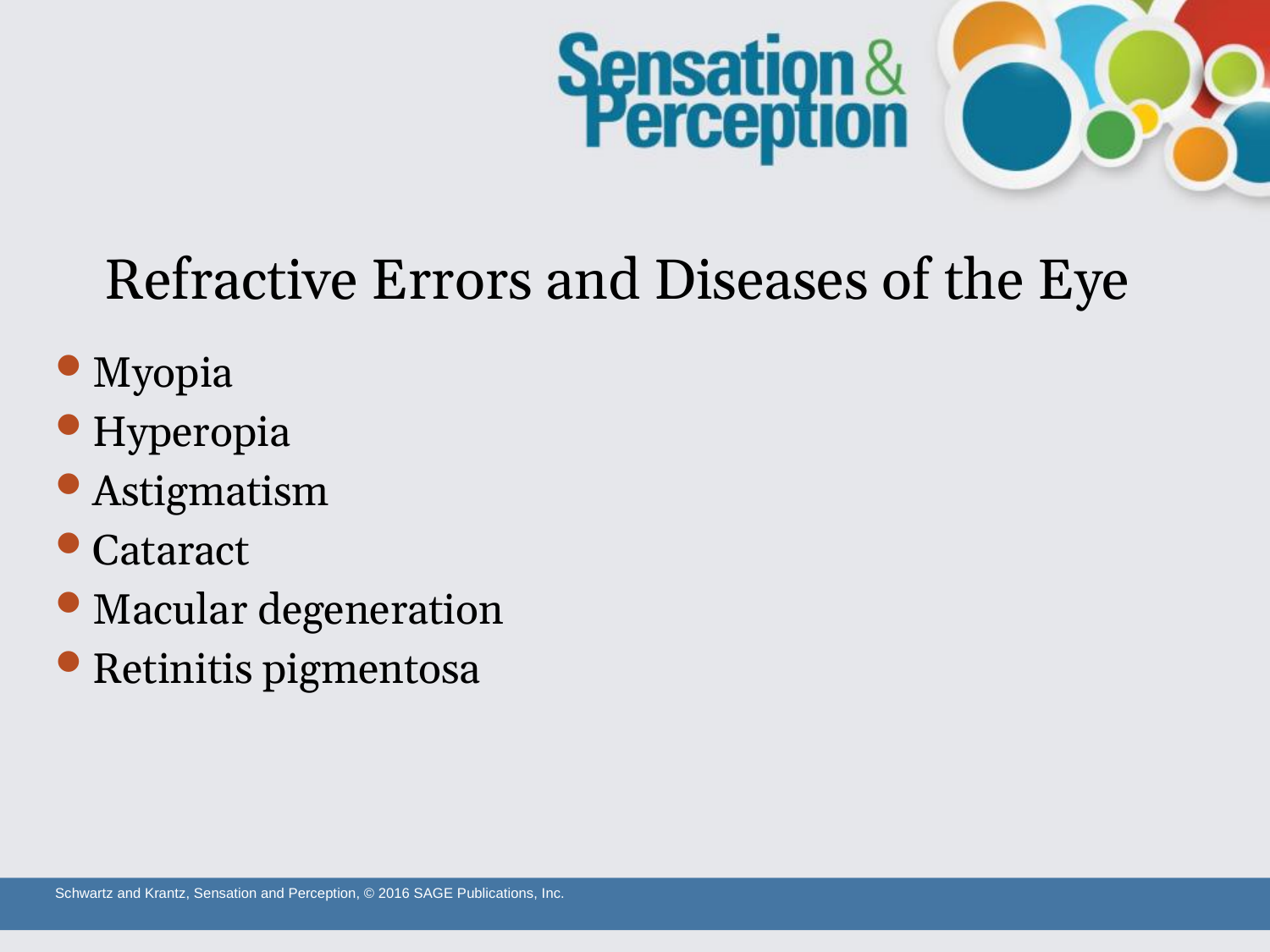

# Refractive Errors and Diseases of the Eye
Myopia
Hyperopia
Astigmatism
Cataract
Macular degeneration
Retinitis pigmentosa
Schwartz and Krantz, Sensation and Perception, © 2016 SAGE Publications, Inc.